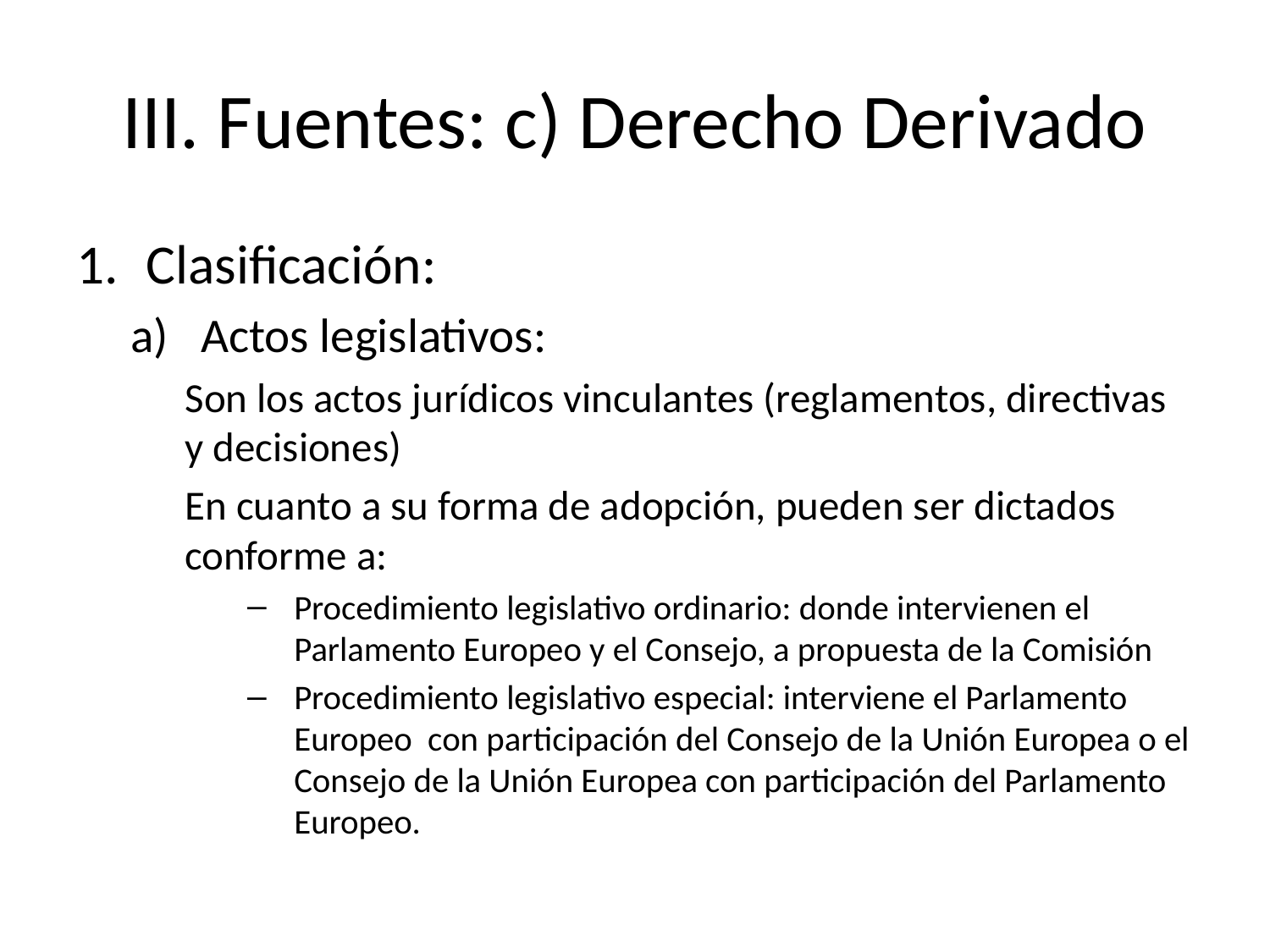

# III. Fuentes: c) Derecho Derivado
Clasificación:
Actos legislativos:
Son los actos jurídicos vinculantes (reglamentos, directivas y decisiones)
En cuanto a su forma de adopción, pueden ser dictados conforme a:
Procedimiento legislativo ordinario: donde intervienen el Parlamento Europeo y el Consejo, a propuesta de la Comisión
Procedimiento legislativo especial: interviene el Parlamento Europeo  con participación del Consejo de la Unión Europea o el Consejo de la Unión Europea con participación del Parlamento Europeo.